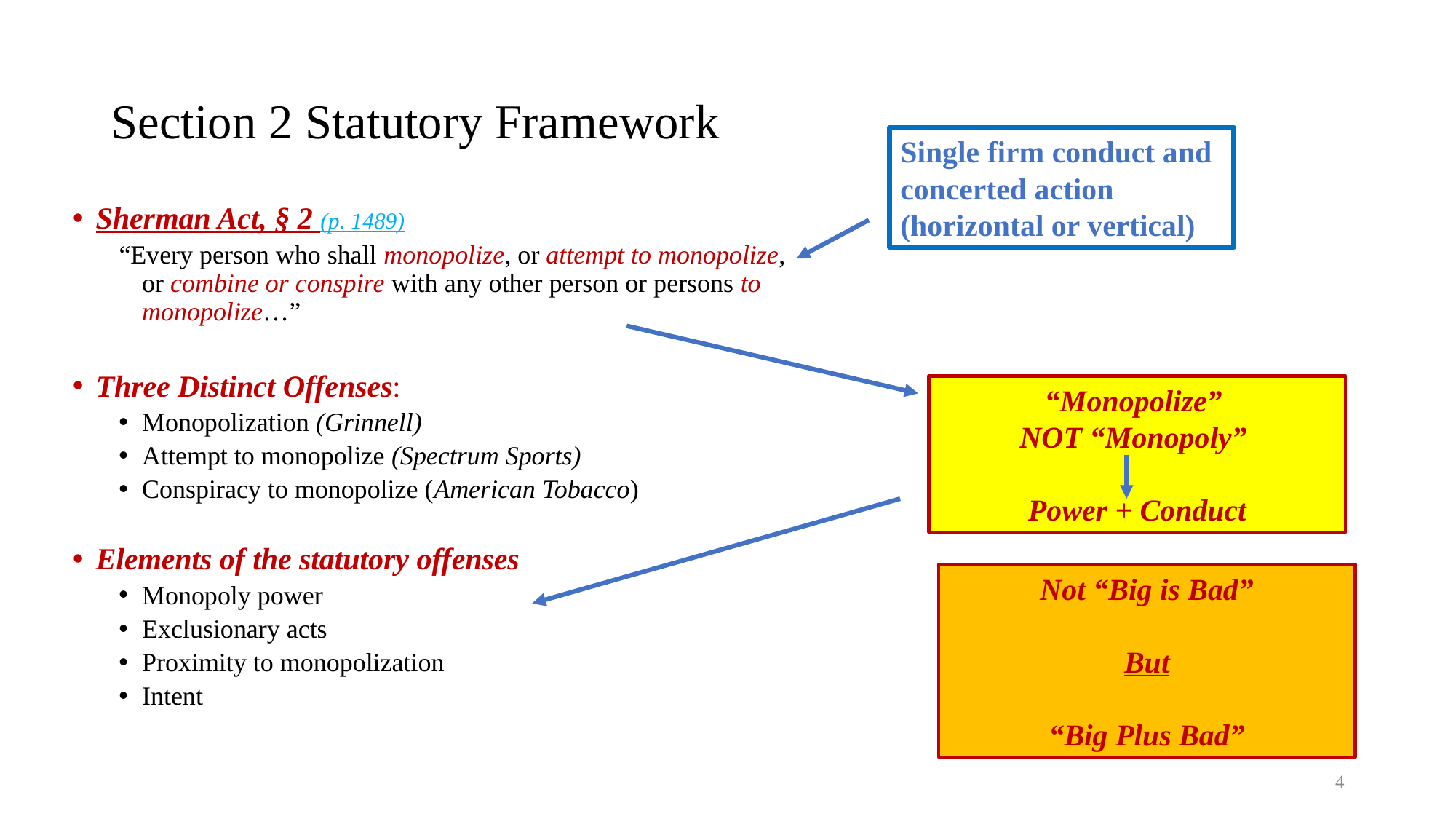

# Section 2 Statutory Framework
Single firm conduct and concerted action (horizontal or vertical)
Sherman Act, § 2 (p. 1489)
“Every person who shall monopolize, or attempt to monopolize, or combine or conspire with any other person or persons to monopolize…”

Three Distinct Offenses:
Monopolization (Grinnell)
Attempt to monopolize (Spectrum Sports)
Conspiracy to monopolize (American Tobacco)
Elements of the statutory offenses
Monopoly power
Exclusionary acts
Proximity to monopolization
Intent

“Monopolize”
NOT “Monopoly”

Power + Conduct
Not “Big is Bad”

But

“Big Plus Bad”
4